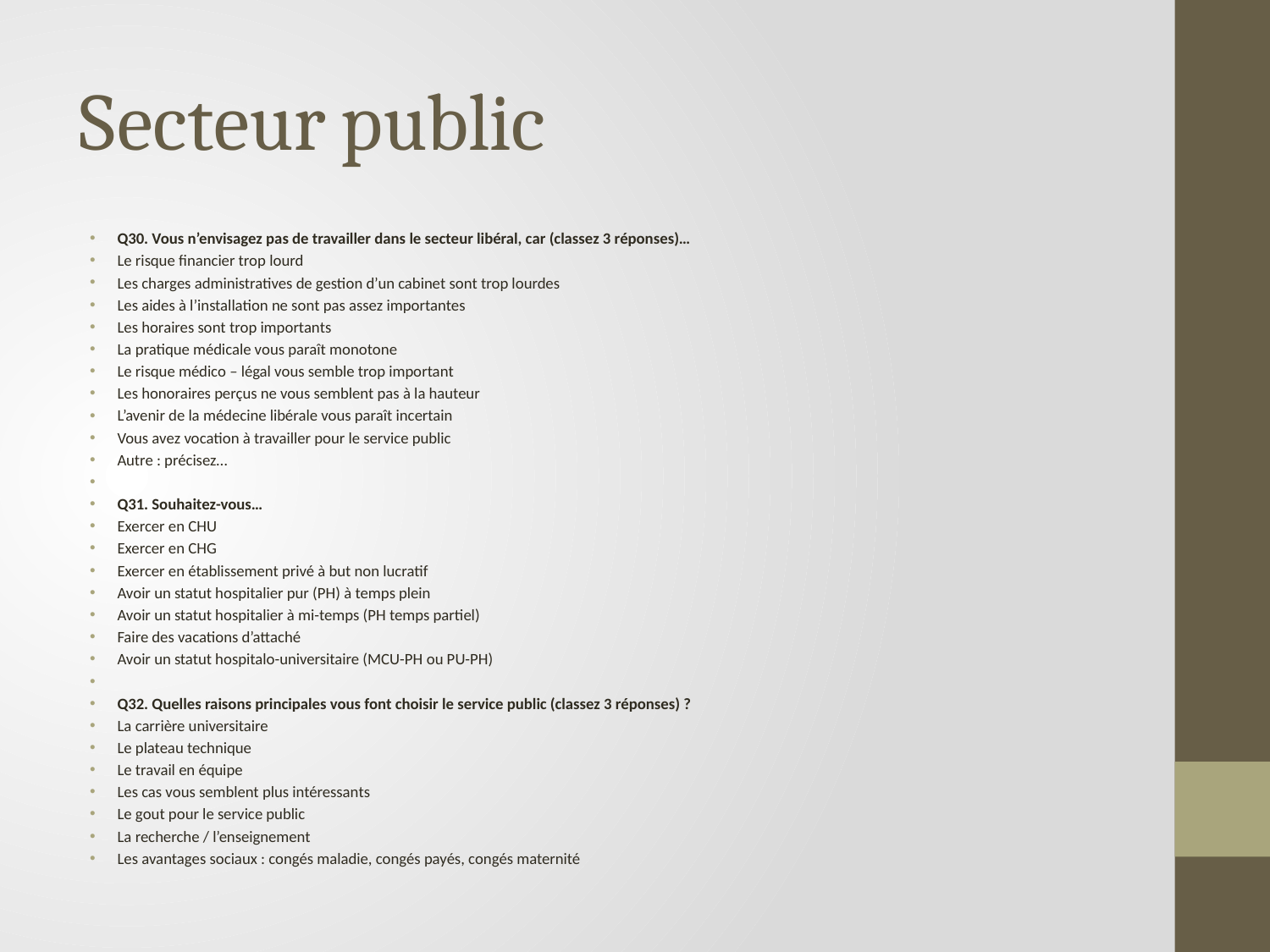

# Secteur public
Q30. Vous n’envisagez pas de travailler dans le secteur libéral, car (classez 3 réponses)…
Le risque financier trop lourd
Les charges administratives de gestion d’un cabinet sont trop lourdes
Les aides à l’installation ne sont pas assez importantes
Les horaires sont trop importants
La pratique médicale vous paraît monotone
Le risque médico – légal vous semble trop important
Les honoraires perçus ne vous semblent pas à la hauteur
L’avenir de la médecine libérale vous paraît incertain
Vous avez vocation à travailler pour le service public
Autre : précisez…

Q31. Souhaitez-vous…
Exercer en CHU
Exercer en CHG
Exercer en établissement privé à but non lucratif
Avoir un statut hospitalier pur (PH) à temps plein
Avoir un statut hospitalier à mi-temps (PH temps partiel)
Faire des vacations d’attaché
Avoir un statut hospitalo-universitaire (MCU-PH ou PU-PH)

Q32. Quelles raisons principales vous font choisir le service public (classez 3 réponses) ?
La carrière universitaire
Le plateau technique
Le travail en équipe
Les cas vous semblent plus intéressants
Le gout pour le service public
La recherche / l’enseignement
Les avantages sociaux : congés maladie, congés payés, congés maternité